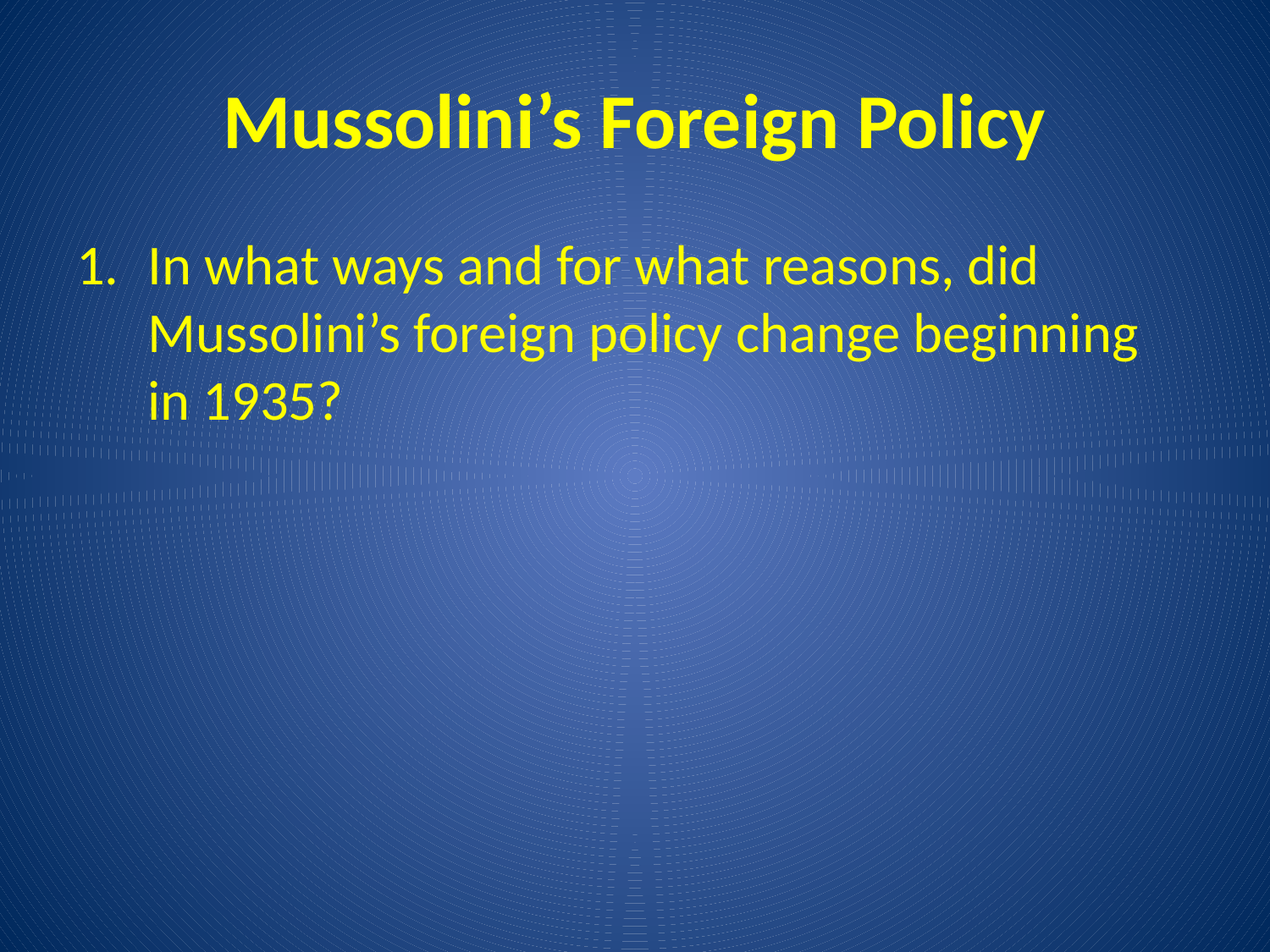

# Mussolini’s Foreign Policy
In what ways and for what reasons, did Mussolini’s foreign policy change beginning in 1935?